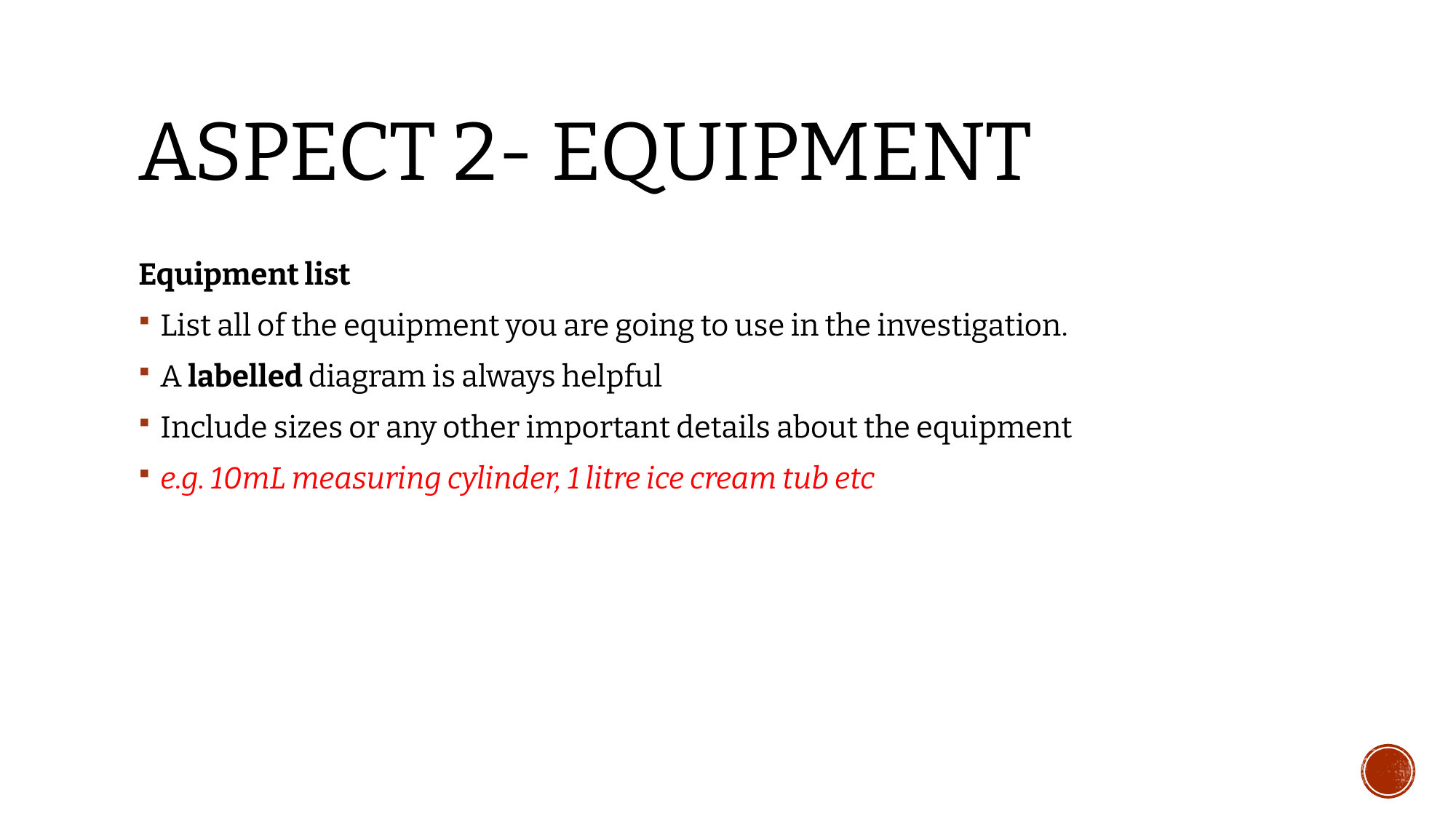

# Aspect 2- equipment
Equipment list
List all of the equipment you are going to use in the investigation.
A labelled diagram is always helpful
Include sizes or any other important details about the equipment
e.g. 10mL measuring cylinder, 1 litre ice cream tub etc